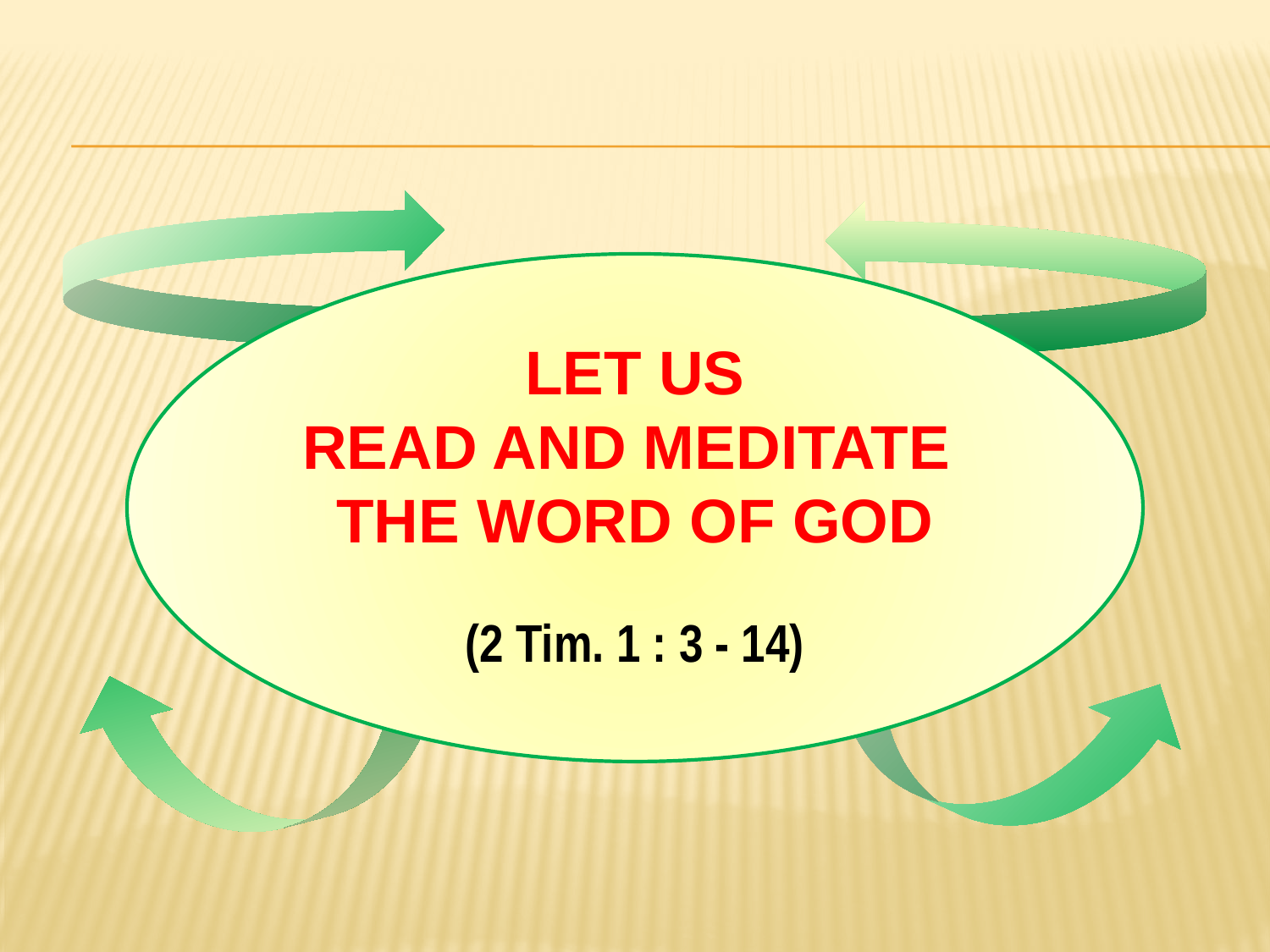

# LET US READ AND MEDITATE THE WORD OF GOD
(2 Tim. 1 : 3 - 14)